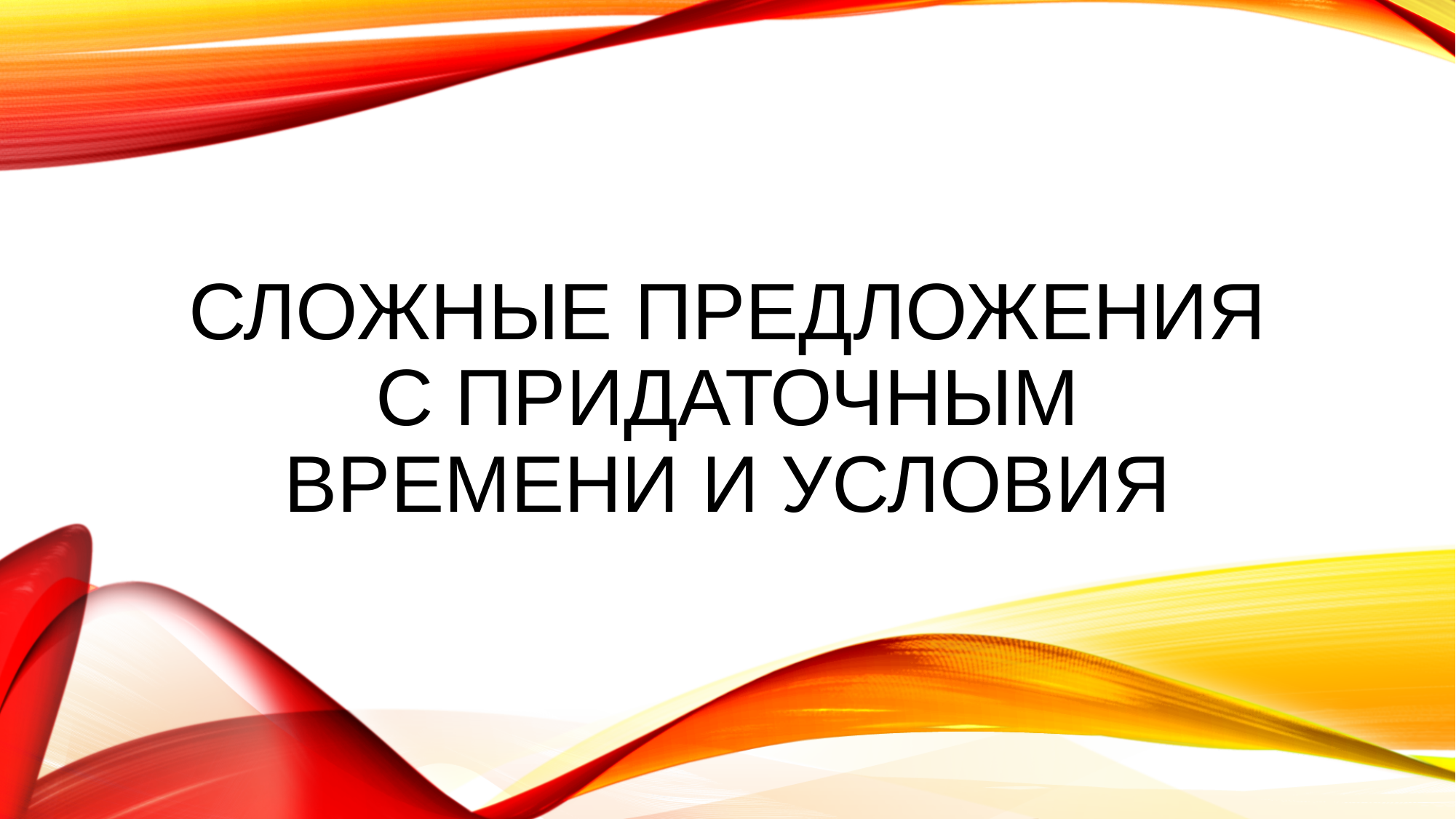

# Сложные предложения с Придаточным времени и условия